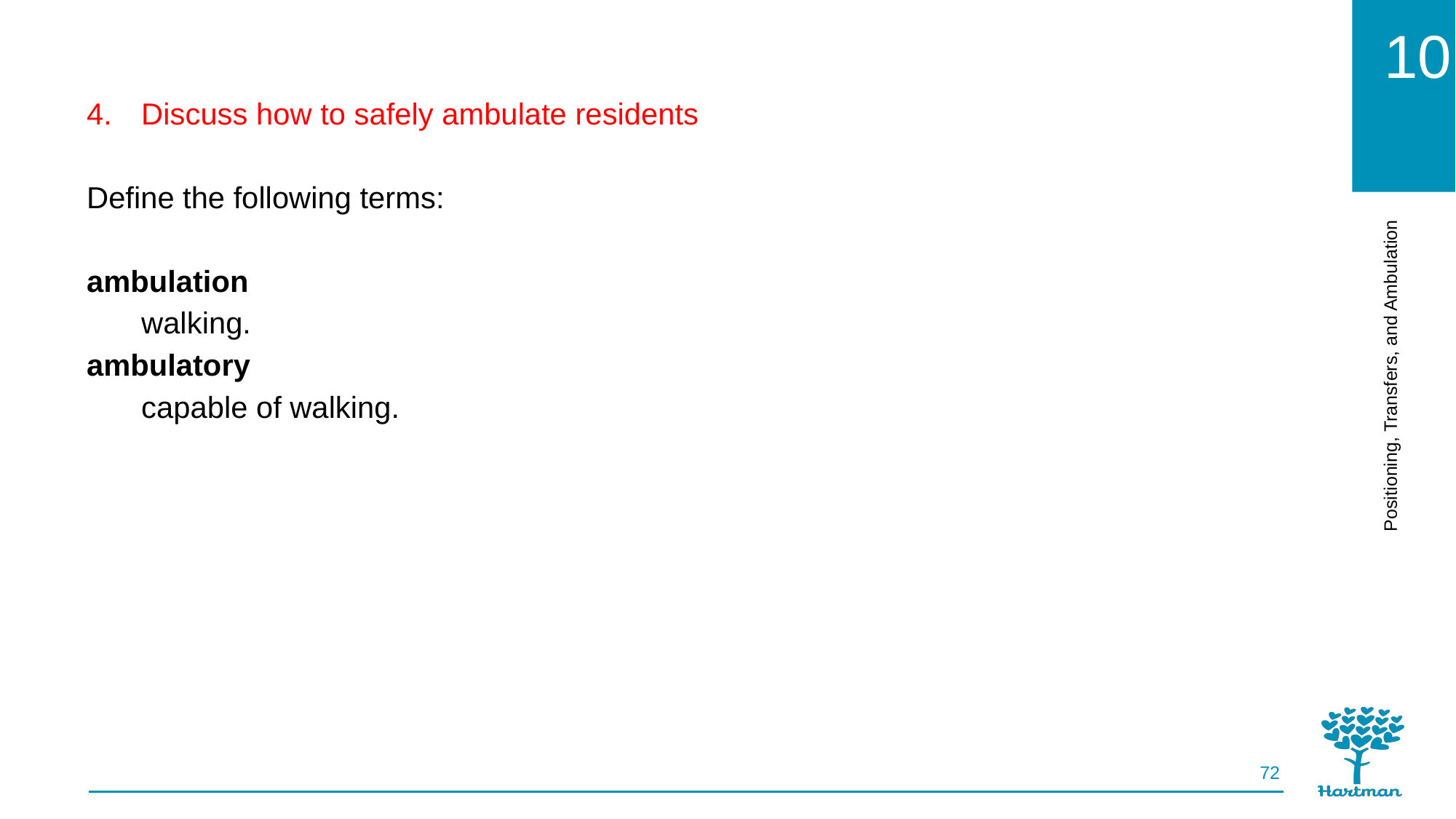

Discuss how to safely ambulate residents

Define the following terms:

ambulation
walking.
ambulatory
capable of walking.

72